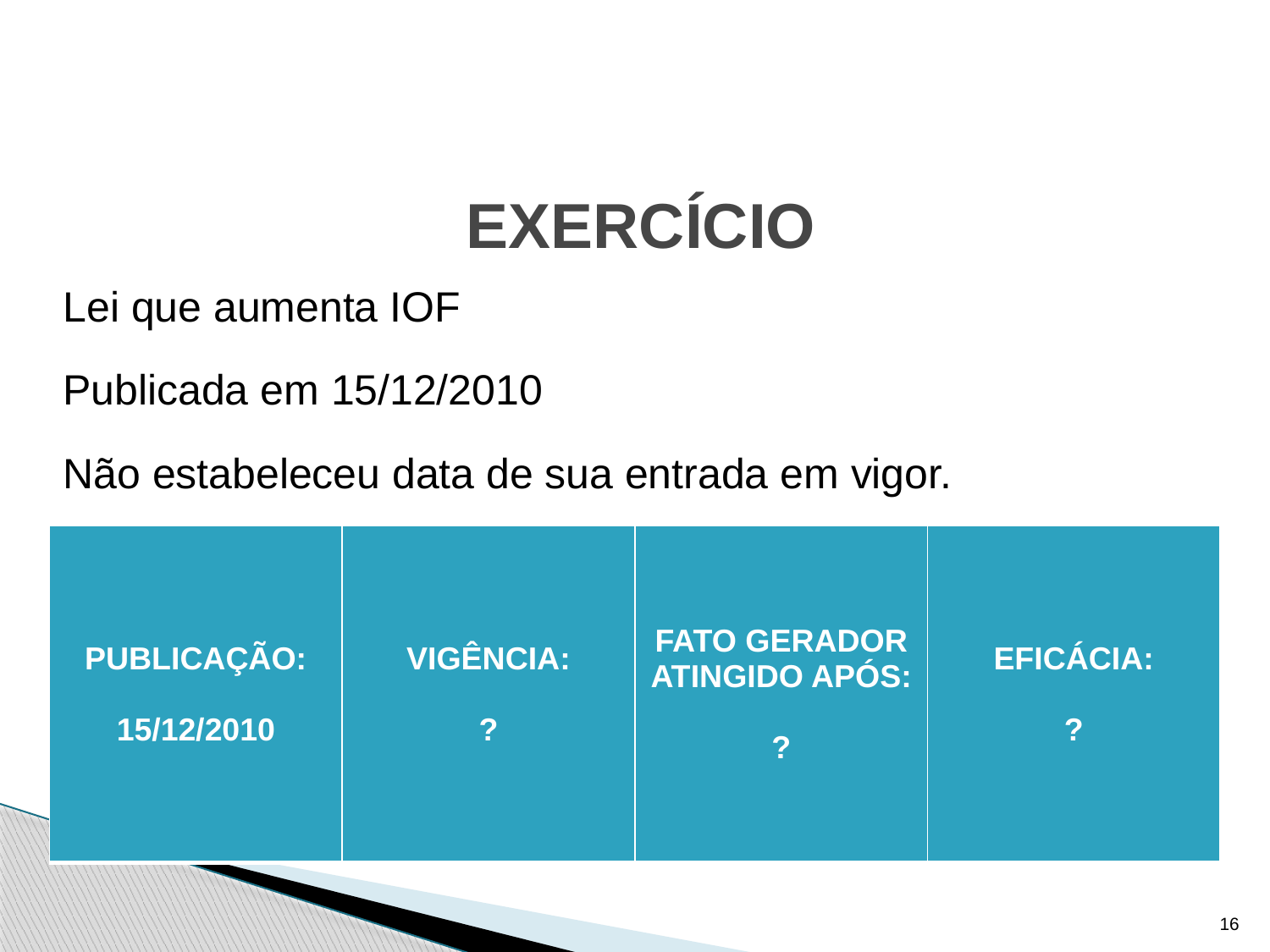

# EXERCÍCIO
	Lei que aumenta IOF
	Publicada em 15/12/2010
	Não estabeleceu data de sua entrada em vigor.
| PUBLICAÇÃO: 15/12/2010 | VIGÊNCIA: ? | FATO GERADOR ATINGIDO APÓS: ? | EFICÁCIA: ? |
| --- | --- | --- | --- |

16